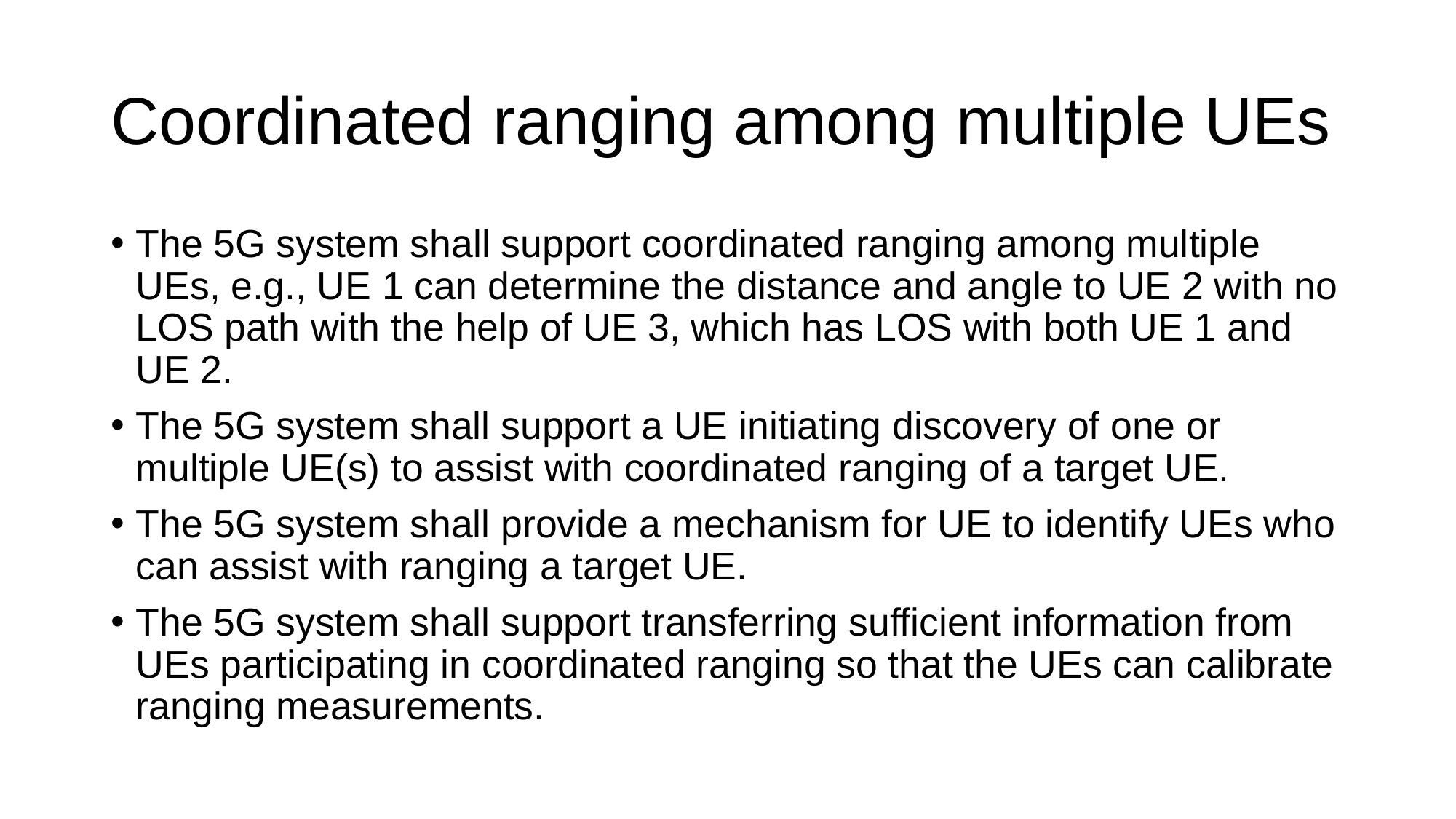

# Coordinated ranging among multiple UEs
The 5G system shall support coordinated ranging among multiple UEs, e.g., UE 1 can determine the distance and angle to UE 2 with no LOS path with the help of UE 3, which has LOS with both UE 1 and UE 2.
The 5G system shall support a UE initiating discovery of one or multiple UE(s) to assist with coordinated ranging of a target UE.
The 5G system shall provide a mechanism for UE to identify UEs who can assist with ranging a target UE.
The 5G system shall support transferring sufficient information from UEs participating in coordinated ranging so that the UEs can calibrate ranging measurements.